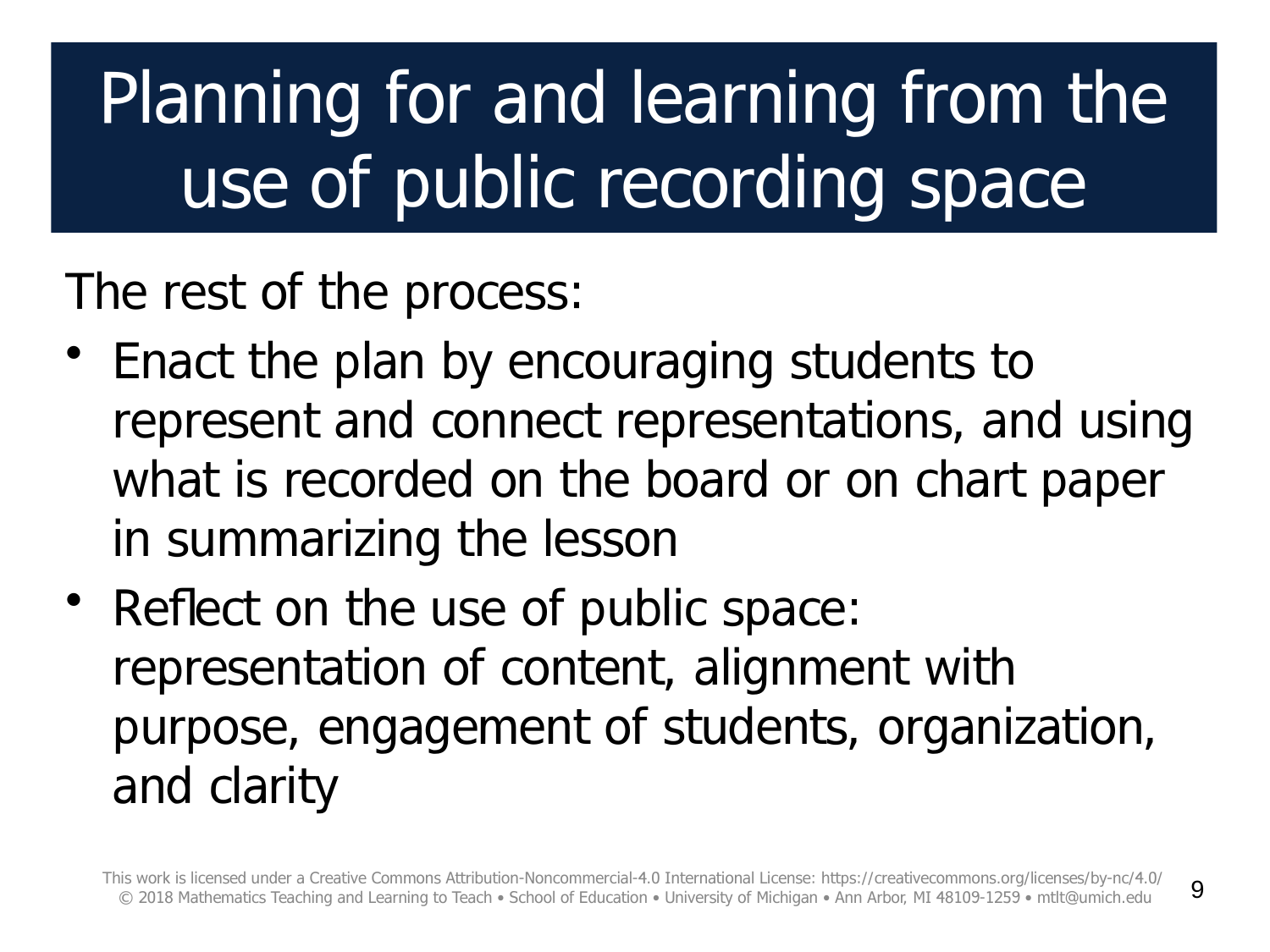

# Planning for and learning from the use of public recording space
The rest of the process:
Enact the plan by encouraging students to represent and connect representations, and using what is recorded on the board or on chart paper in summarizing the lesson
Reflect on the use of public space:  representation of content, alignment with purpose, engagement of students, organization, and clarity
This work is licensed under a Creative Commons Attribution-Noncommercial-4.0 International License: https://creativecommons.org/licenses/by-nc/4.0/
© 2018 Mathematics Teaching and Learning to Teach • School of Education • University of Michigan • Ann Arbor, MI 48109-1259 • mtlt@umich.edu
9